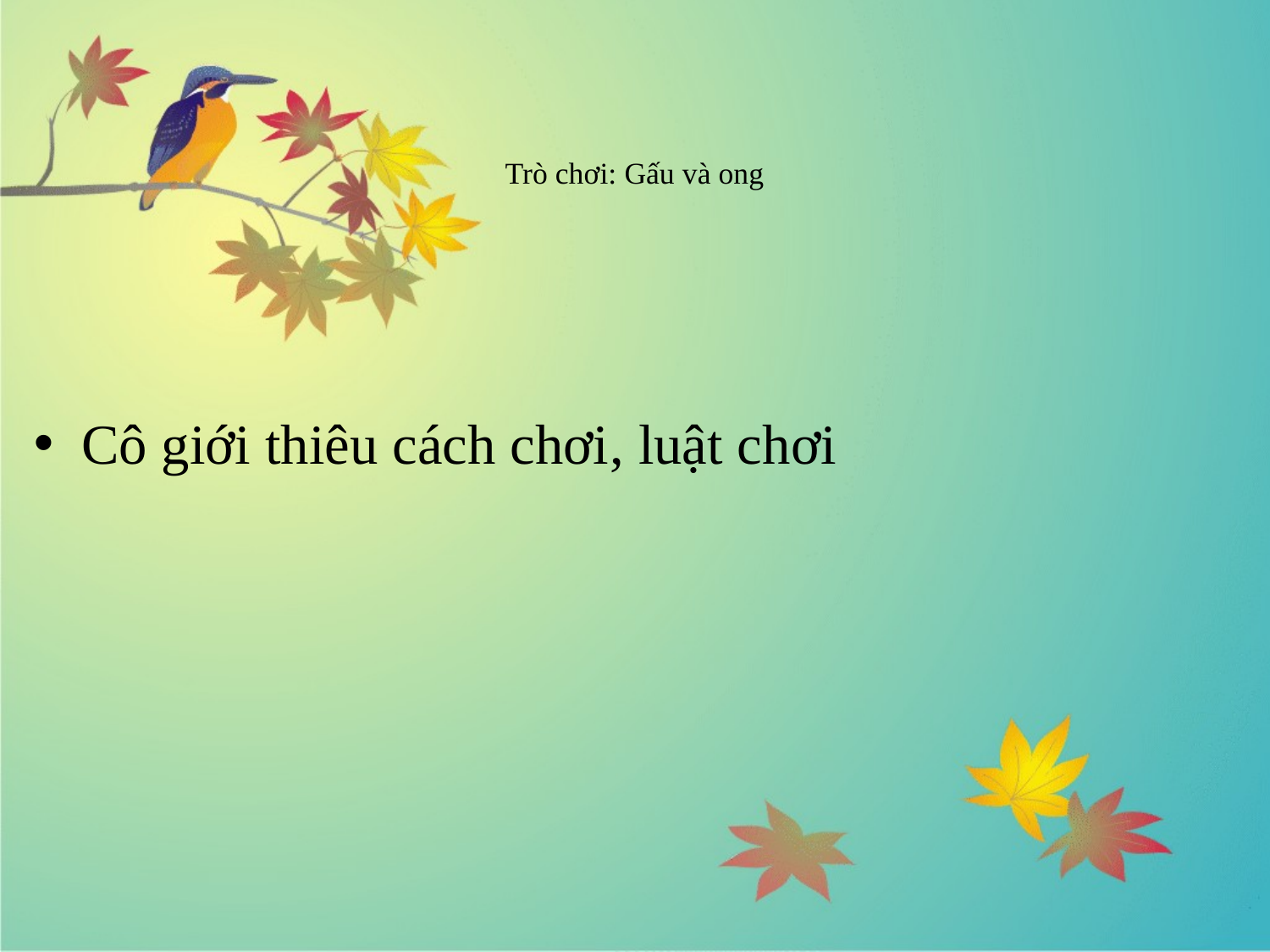

# Trò chơi: Gấu và ong

Cô giới thiêu cách chơi, luật chơi